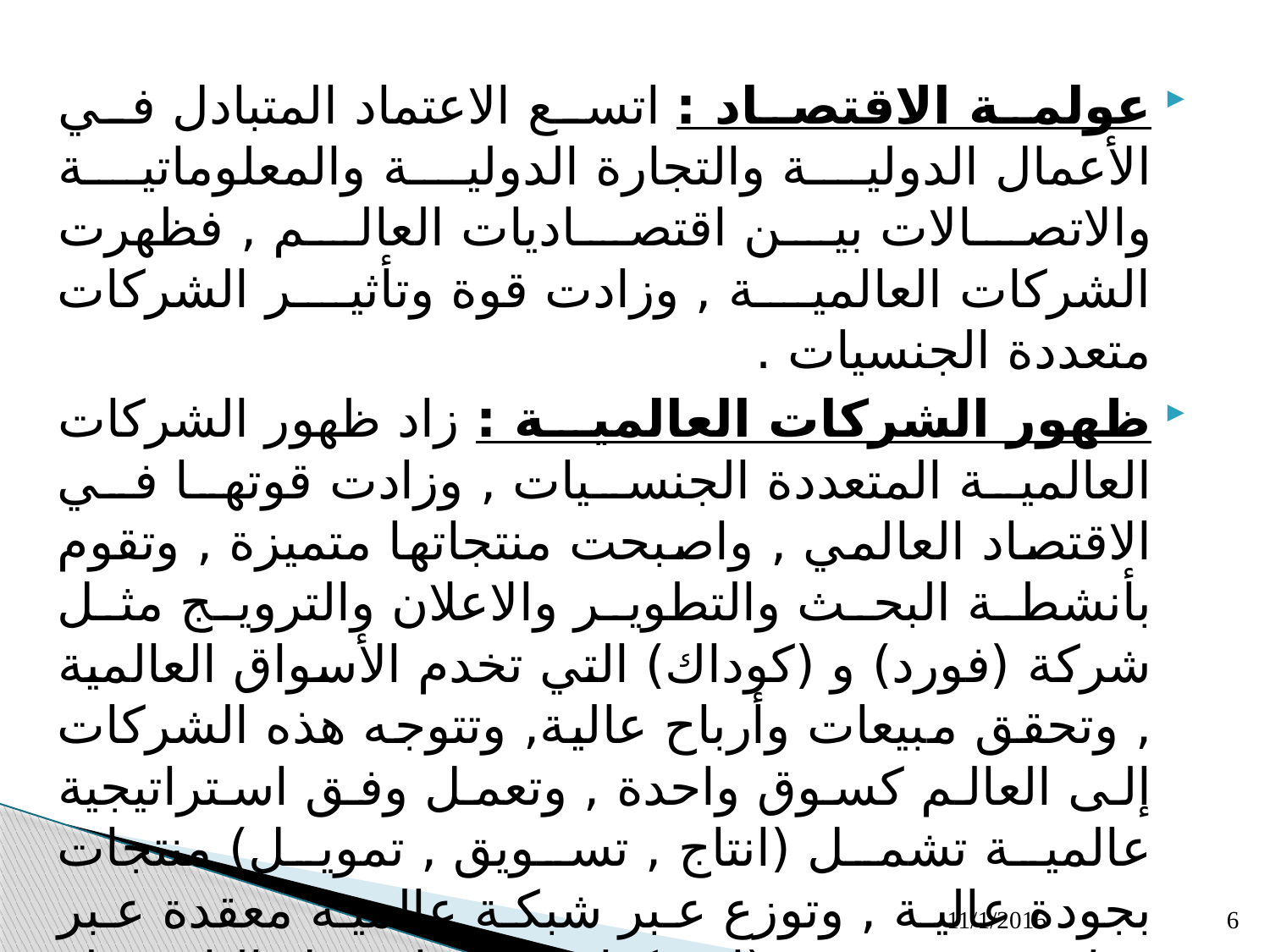

عولمة الاقتصاد : اتسع الاعتماد المتبادل في الأعمال الدولية والتجارة الدولية والمعلوماتية والاتصالات بين اقتصاديات العالم , فظهرت الشركات العالمية , وزادت قوة وتأثير الشركات متعددة الجنسيات .
ظهور الشركات العالمية : زاد ظهور الشركات العالمية المتعددة الجنسيات , وزادت قوتها في الاقتصاد العالمي , واصبحت منتجاتها متميزة , وتقوم بأنشطة البحث والتطوير والاعلان والترويج مثل شركة (فورد) و (كوداك) التي تخدم الأسواق العالمية , وتحقق مبيعات وأرباح عالية, وتتوجه هذه الشركات إلى العالم كسوق واحدة , وتعمل وفق استراتيجية عالمية تشمل (انتاج , تسويق , تمويل) منتجات بجودة عالية , وتوزع عبر شبكة عالمية معقدة عبر قواعد قوية في (امريكا , اوروبا , دول الباسفيك الآسيوية).
11/1/2016
6